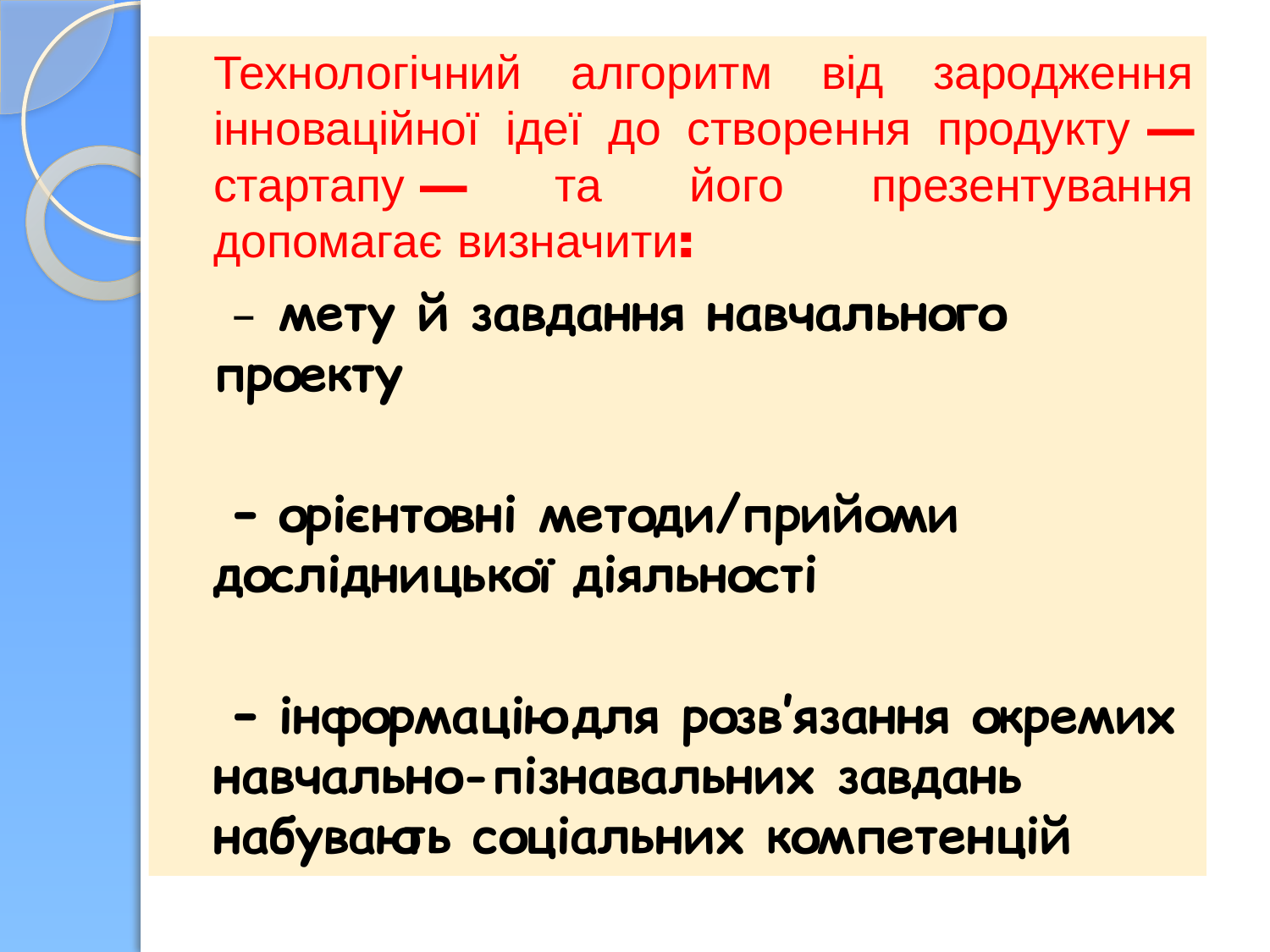

Технологічний алгоритм від зародження інноваційної ідеї до створення продукту — стартапу — та його презентування допомагає визначити:
	 – мету й завдання навчального проекту

	 – орієнтовні методи/прийоми дослідницької діяльності

	 – інформацію для розв’язання окремих навчально-пізнавальних завдань набувають соціальних компетенцій